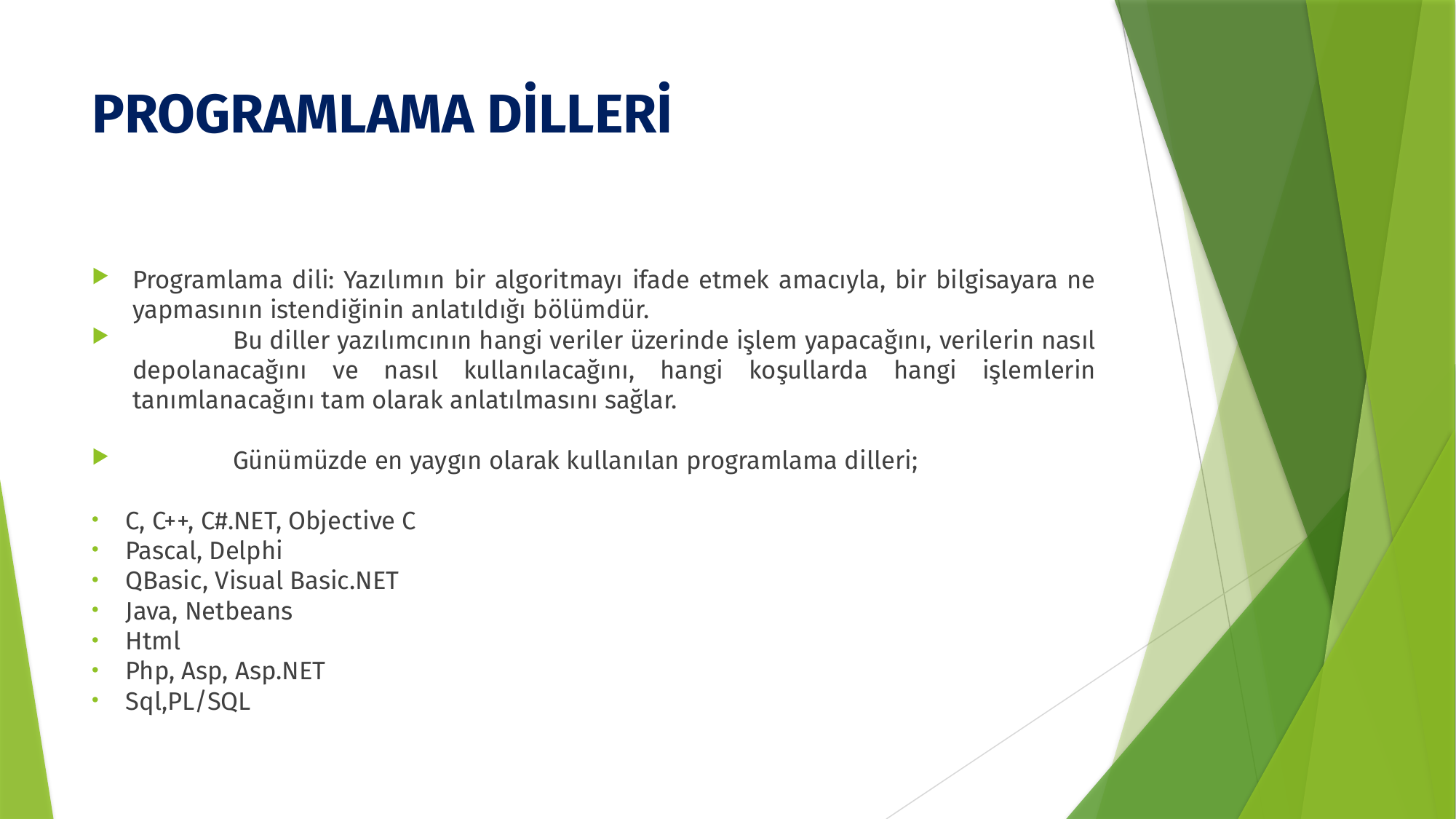

# PROGRAMLAMA DİLLERİ
Programlama dili: Yazılımın bir algoritmayı ifade etmek amacıyla, bir bilgisayara ne yapmasının istendiğinin anlatıldığı bölümdür.
	Bu diller yazılımcının hangi veriler üzerinde işlem yapacağını, verilerin nasıl depolanacağını ve nasıl kullanılacağını, hangi koşullarda hangi işlemlerin tanımlanacağını tam olarak anlatılmasını sağlar.

	Günümüzde en yaygın olarak kullanılan programlama dilleri;

C, C++, C#.NET, Objective C
Pascal, Delphi
QBasic, Visual Basic.NET
Java, Netbeans
Html
Php, Asp, Asp.NET
Sql,PL/SQL